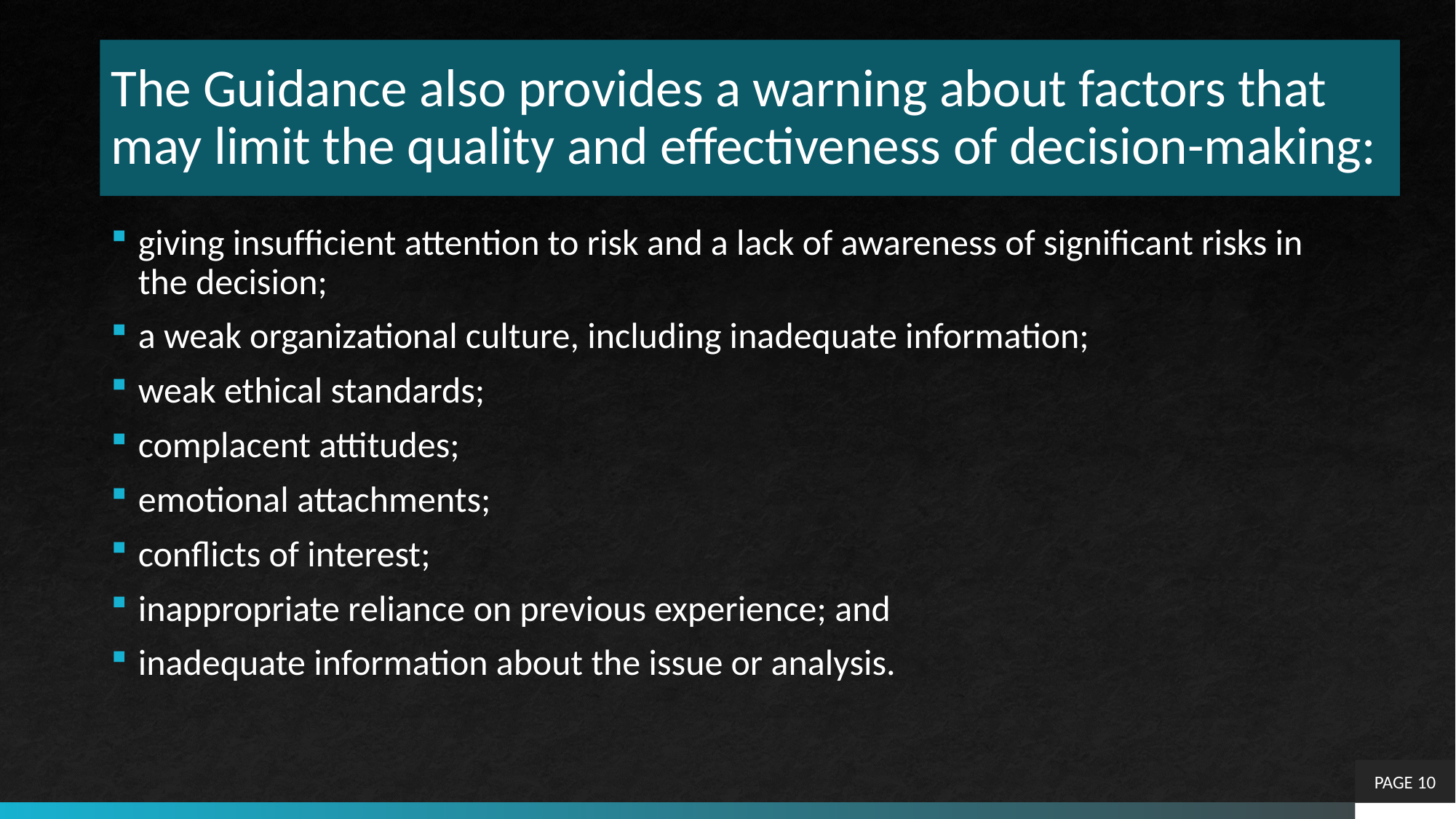

# The Guidance also provides a warning about factors that may limit the quality and effectiveness of decision-making:
giving insufﬁcient attention to risk and a lack of awareness of signiﬁcant risks in the decision;
a weak organizational culture, including inadequate information;
weak ethical standards;
complacent attitudes;
emotional attachments;
conflicts of interest;
inappropriate reliance on previous experience; and
inadequate information about the issue or analysis.

PAGE 10